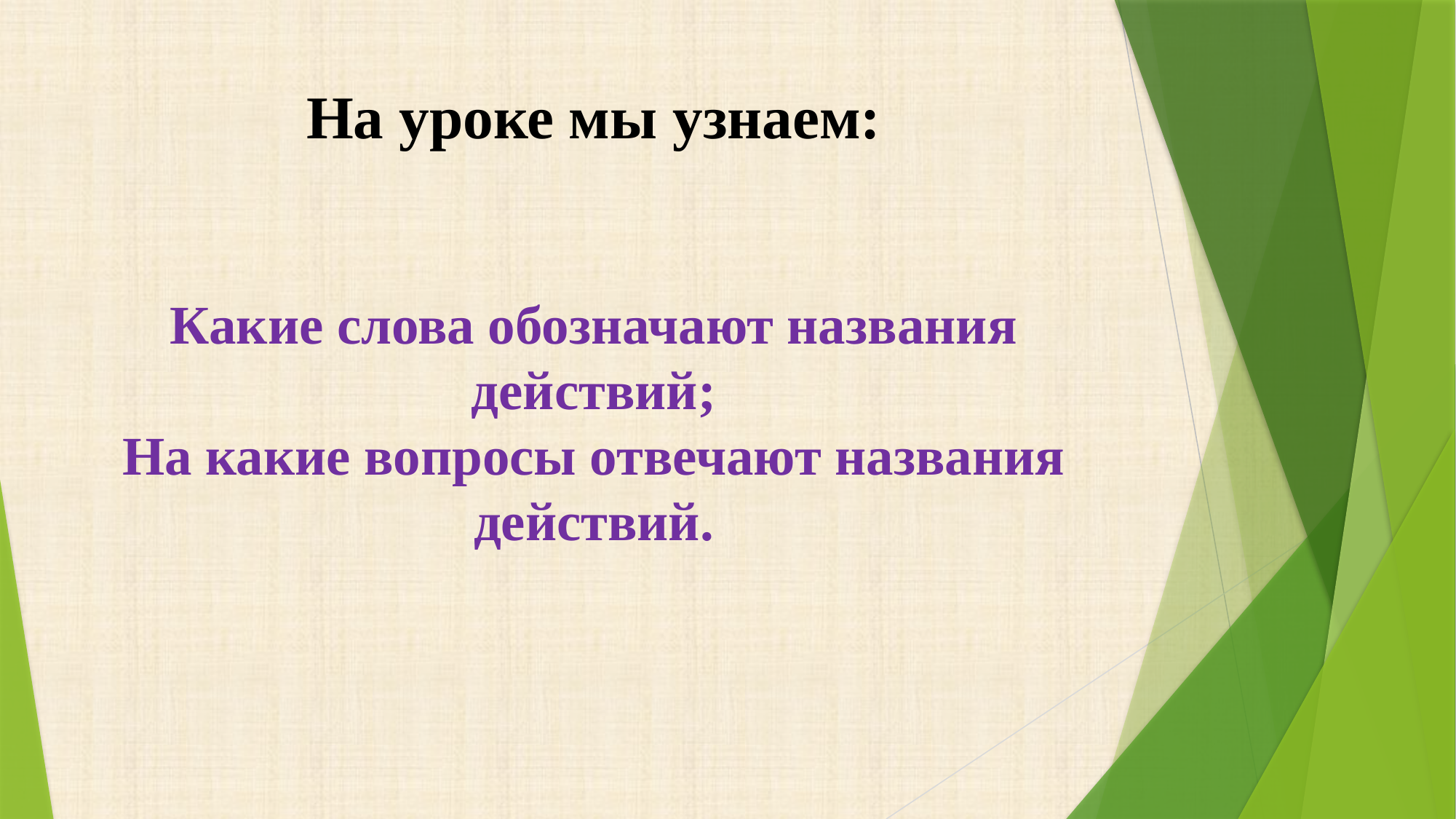

# На уроке мы узнаем: Какие слова обозначают названия действий; На какие вопросы отвечают названия действий.